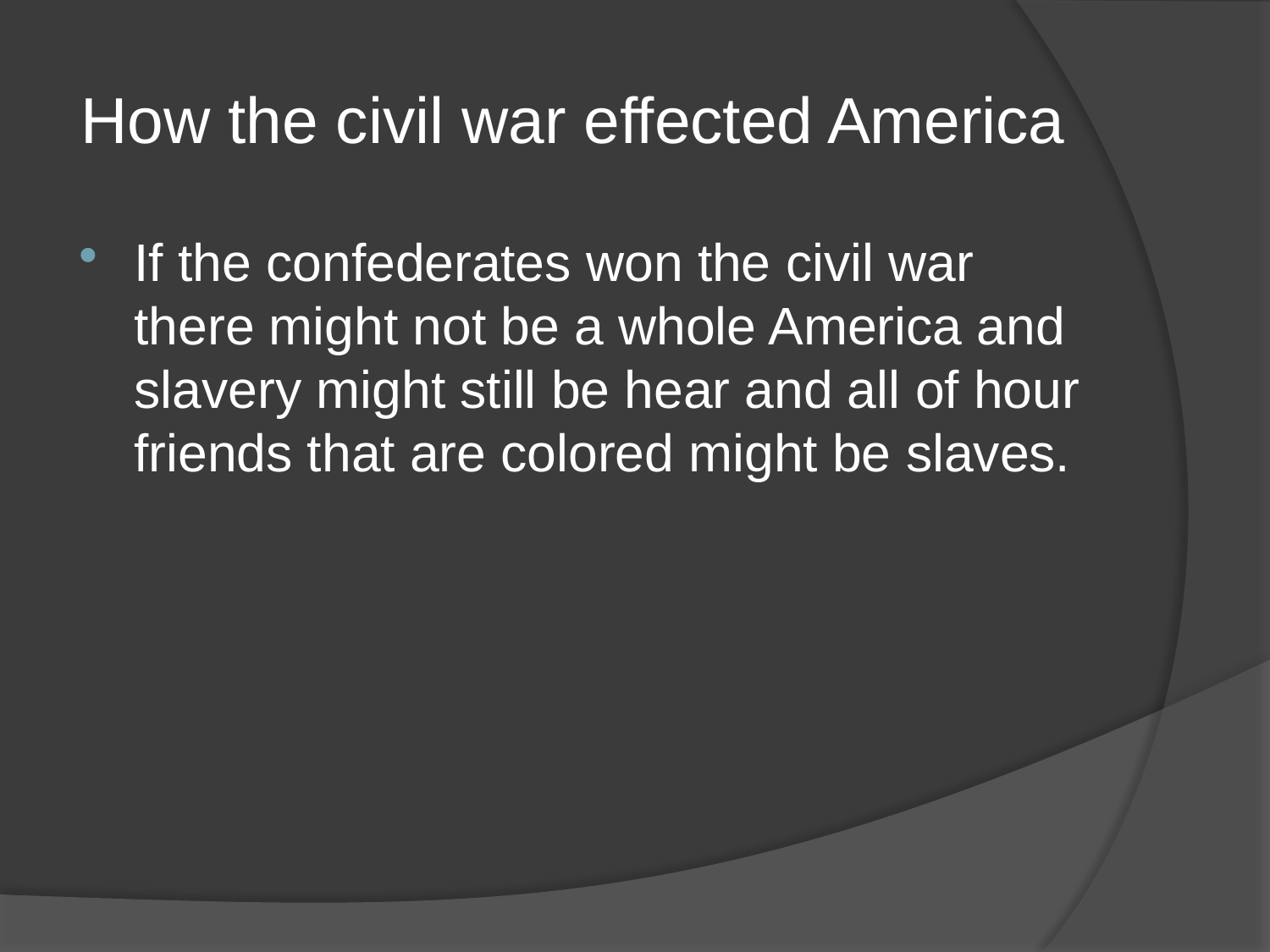

# How the civil war effected America
If the confederates won the civil war there might not be a whole America and slavery might still be hear and all of hour friends that are colored might be slaves.